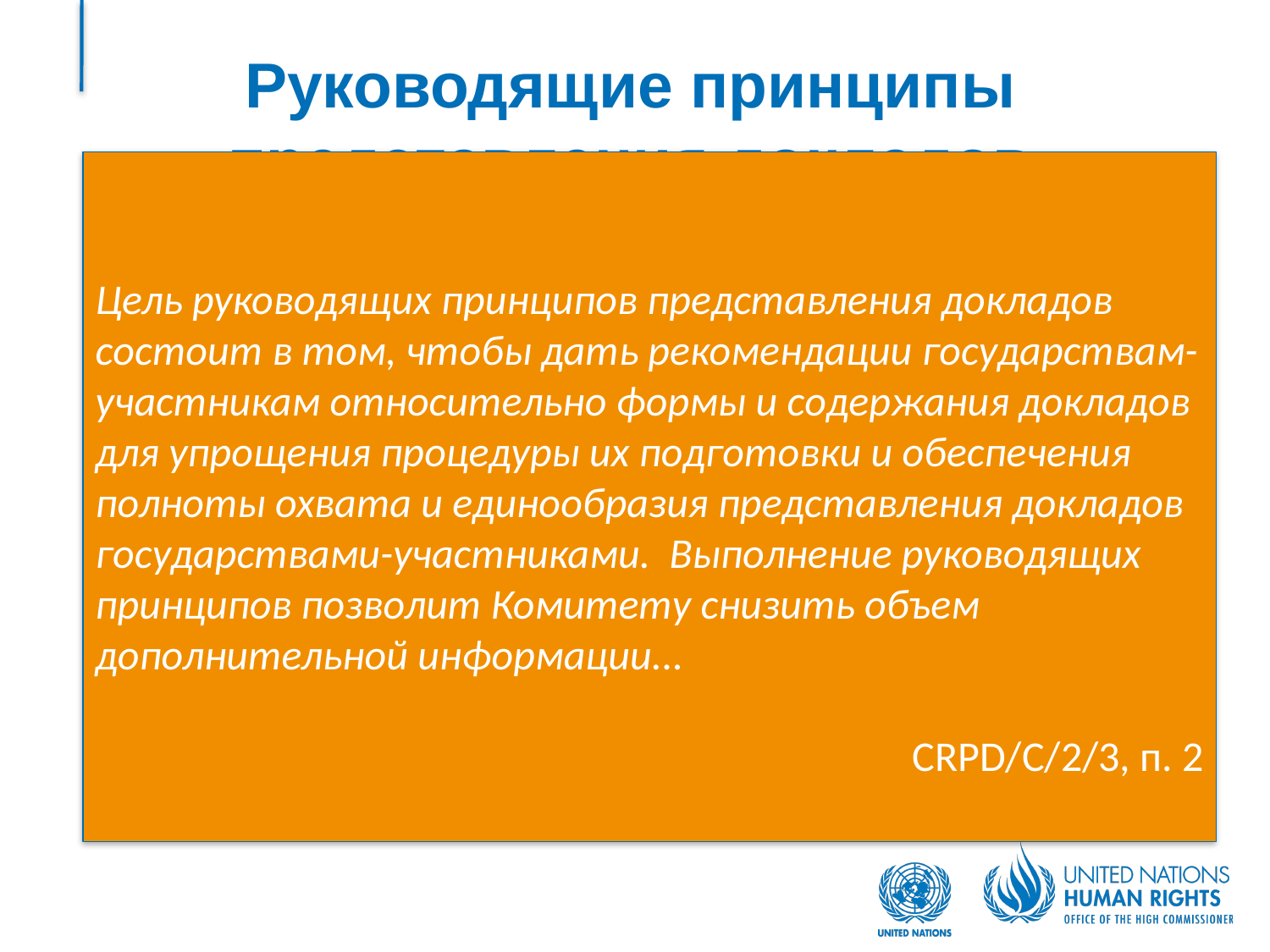

# Руководящие принципы представления докладов

Цель руководящих принципов представления докладов состоит в том, чтобы дать рекомендации государствам-участникам относительно формы и содержания докладов для упрощения процедуры их подготовки и обеспечения полноты охвата и единообразия представления докладов государствами-участниками.  Выполнение руководящих принципов позволит Комитету снизить объем дополнительной информации...

CRPD/C/2/3, п. 2